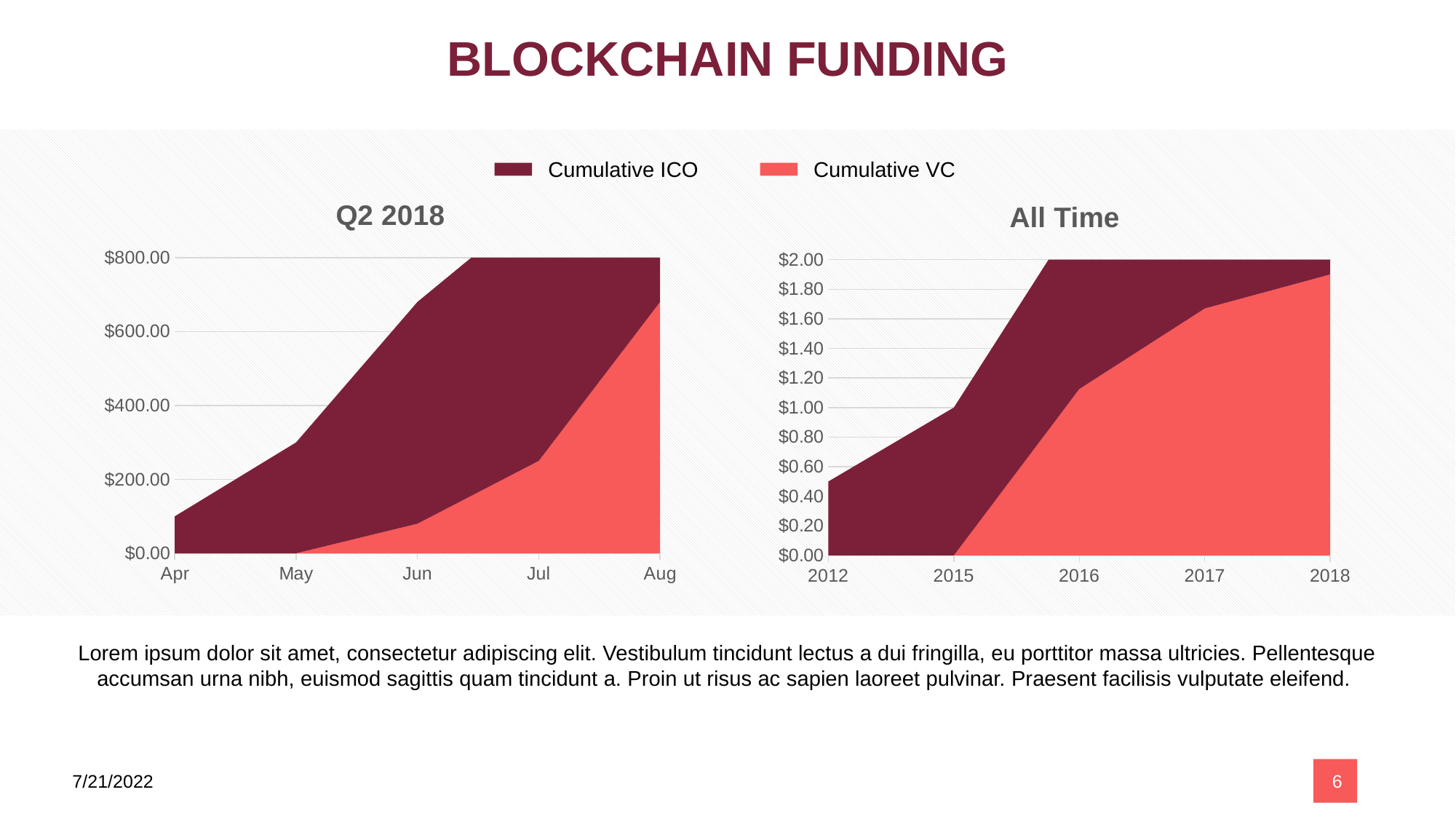

BLOCKCHAIN FUNDING

Cumulative ICO
Cumulative VC

### Chart: Q2 2018

| Category | Series 1 | Series 2 |
|---|---|---|
| Apr | 0.0 | 100.0 |
| May | 0.0 | 300.0 |
| Jun | 80.0 | 600.0 |
| Jul | 250.0 | 700.0 |
| Aug | 680.0 | 750.0 |

### Chart: All Time

| Category | Cumulative VC | Cumulative ICO |
|---|---|---|
| 2012 | 0.0 | 0.5 |
| 2015 | 0.0 | 1.0 |
| 2016 | 1.125 | 1.2 |
| 2017 | 1.67 | 1.8 |
| 2018 | 1.9 | 2.0 |
Lorem ipsum dolor sit amet, consectetur adipiscing elit. Vestibulum tincidunt lectus a dui fringilla, eu porttitor massa ultricies. Pellentesque accumsan urna nibh, euismod sagittis quam tincidunt a. Proin ut risus ac sapien laoreet pulvinar. Praesent facilisis vulputate eleifend.
7/21/2022
6